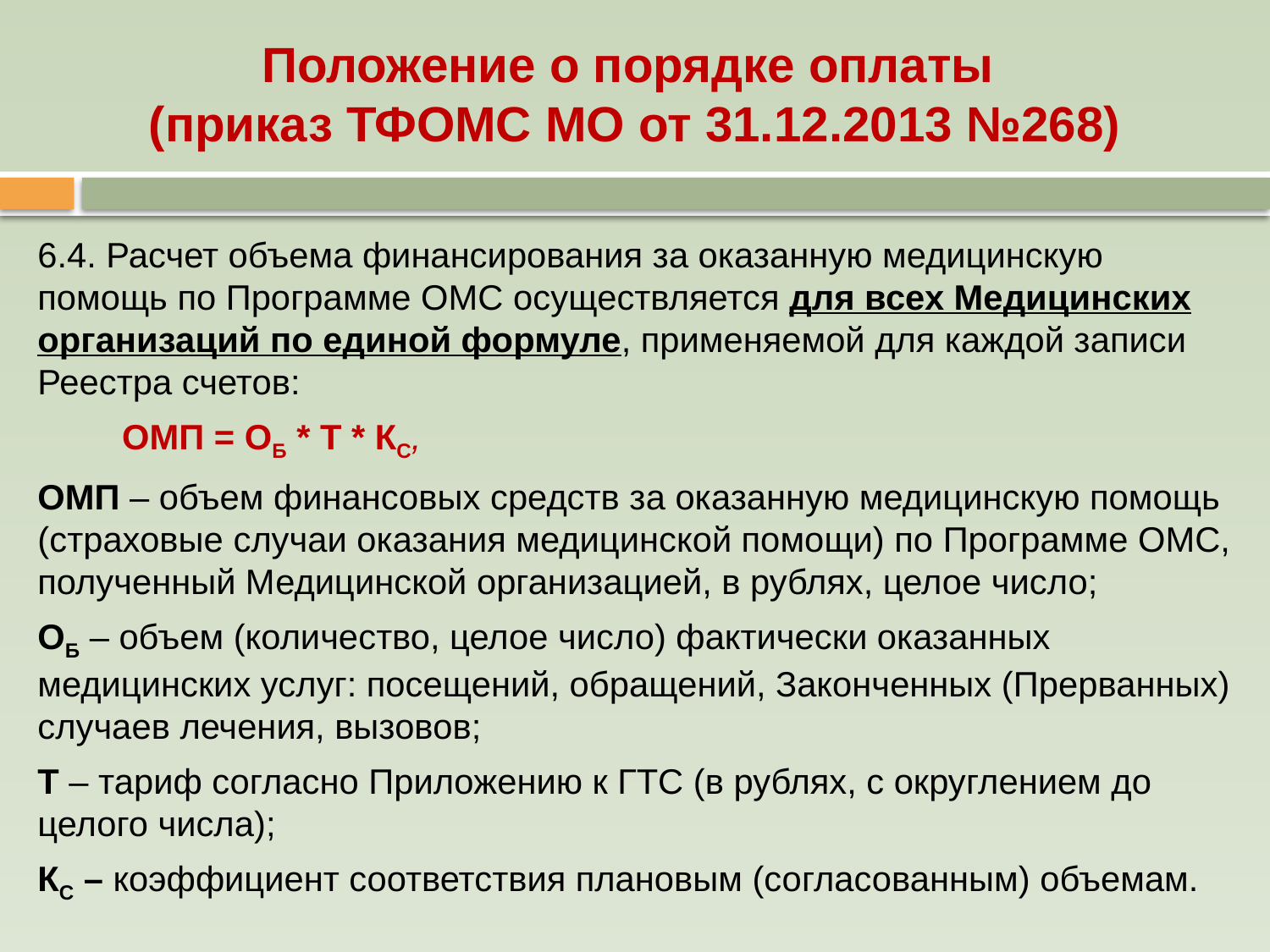

# Положение о порядке оплаты (приказ ТФОМС МО от 31.12.2013 №268)
6.4. Расчет объема финансирования за оказанную медицинскую помощь по Программе ОМС осуществляется для всех Медицинских организаций по единой формуле, применяемой для каждой записи Реестра счетов:
ОМП = ОБ * Т * КС,
ОМП – объем финансовых средств за оказанную медицинскую помощь (страховые случаи оказания медицинской помощи) по Программе ОМС, полученный Медицинской организацией, в рублях, целое число;
ОБ – объем (количество, целое число) фактически оказанных медицинских услуг: посещений, обращений, Законченных (Прерванных) случаев лечения, вызовов;
Т – тариф согласно Приложению к ГТС (в рублях, с округлением до целого числа);
КС – коэффициент соответствия плановым (согласованным) объемам.